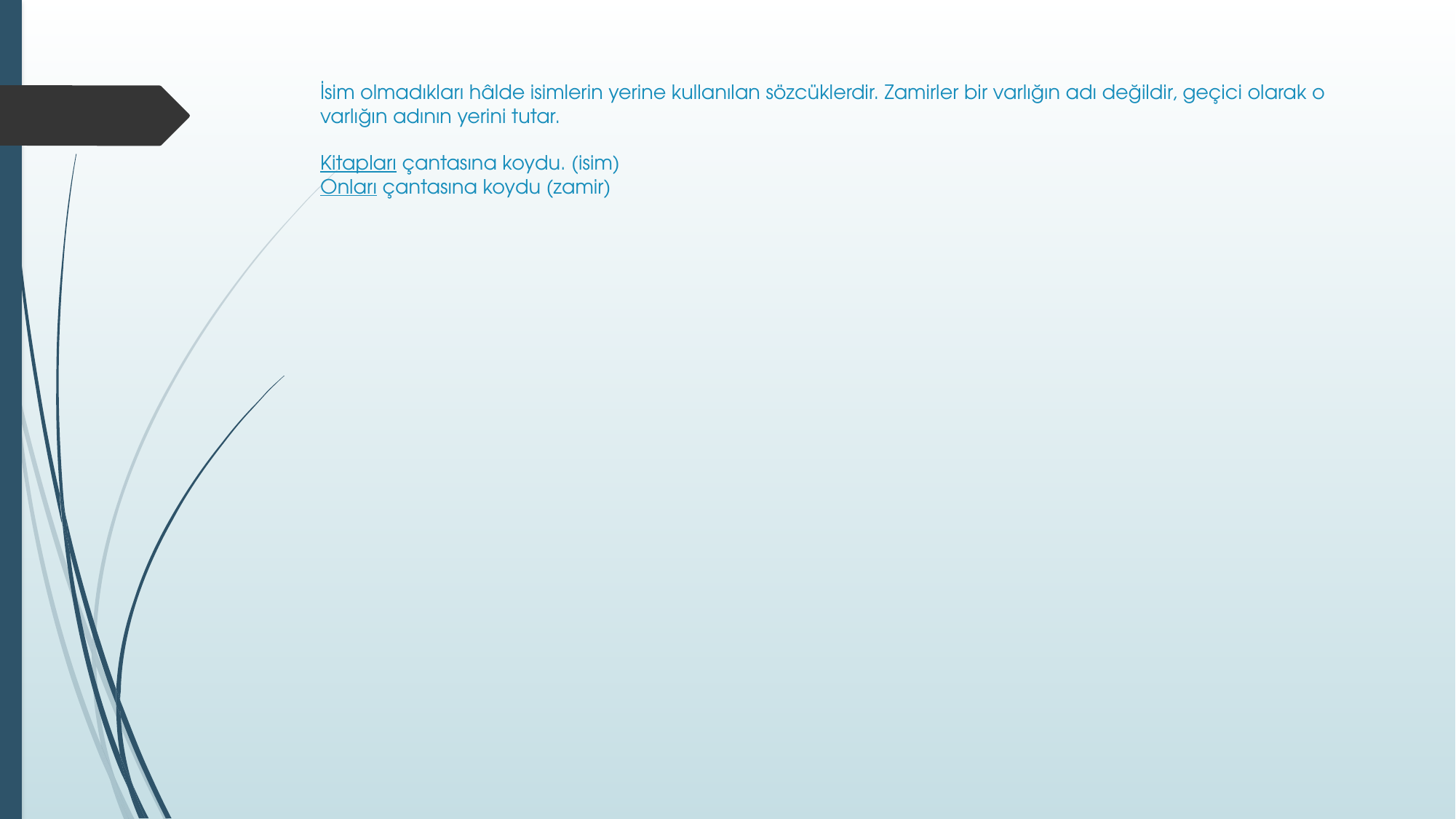

# İsim olmadıkları hâlde isimlerin yerine kullanılan sözcüklerdir. Zamirler bir varlığın adı değildir, geçici olarak o varlığın adının yerini tutar. Kitapları çantasına koydu. (isim) Onları çantasına koydu (zamir)